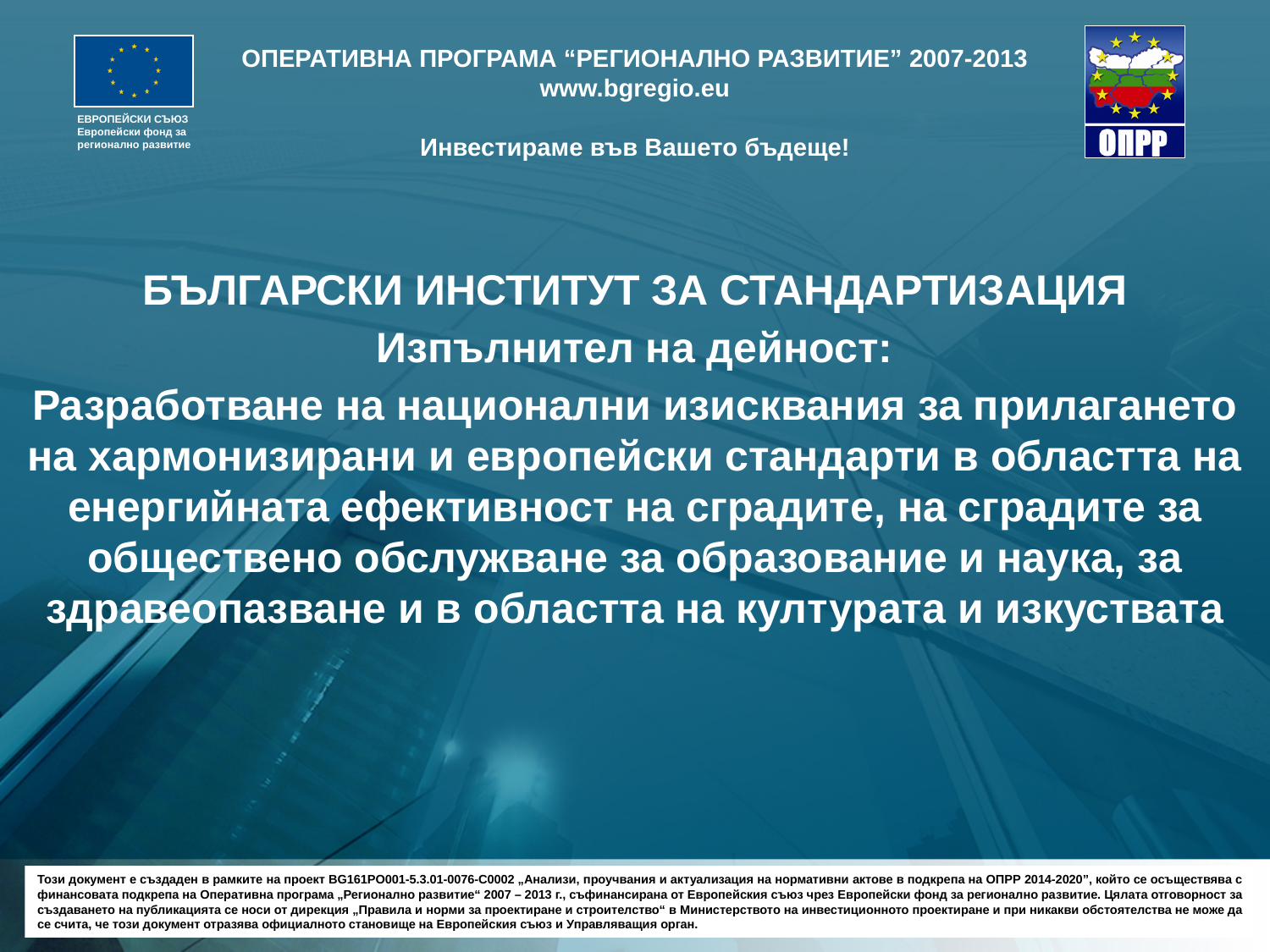

БЪЛГАРСКИ ИНСТИТУТ ЗА СТАНДАРТИЗАЦИЯ
Изпълнител на дейност:
Разработване на национални изисквания за прилагането на хармонизирани и европейски стандарти в областта на енергийната ефективност на сградите, на сградите за обществено обслужване за образование и наука, за здравеопазване и в областта на културата и изкуствата